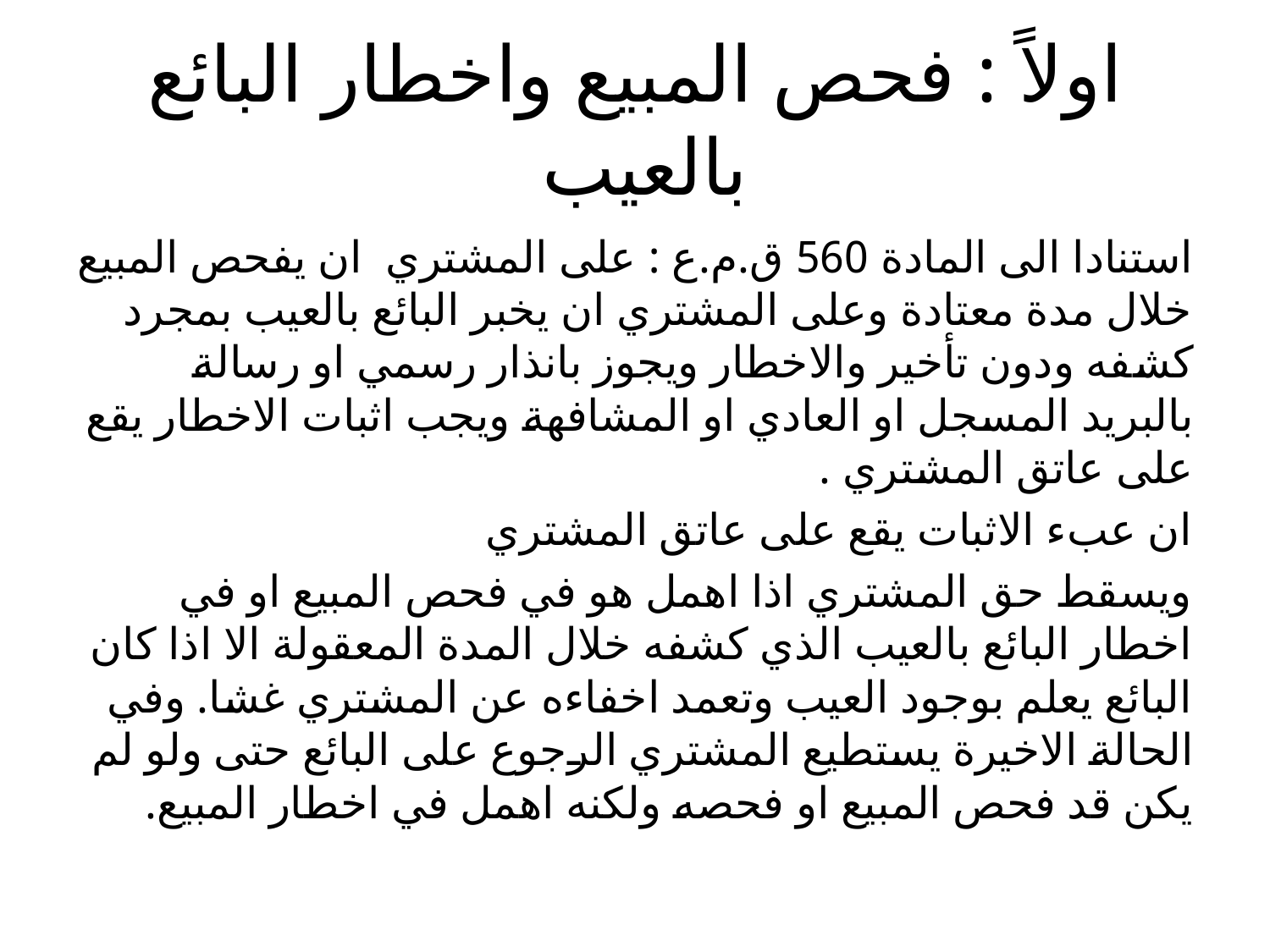

# اولاً : فحص المبيع واخطار البائع بالعيب
استنادا الى المادة 560 ق.م.ع : على المشتري  ان يفحص المبيع خلال مدة معتادة وعلى المشتري ان يخبر البائع بالعيب بمجرد كشفه ودون تأخير والاخطار ويجوز بانذار رسمي او رسالة بالبريد المسجل او العادي او المشافهة ويجب اثبات الاخطار يقع على عاتق المشتري .
ان عبء الاثبات يقع على عاتق المشتري
ويسقط حق المشتري اذا اهمل هو في فحص المبيع او في اخطار البائع بالعيب الذي كشفه خلال المدة المعقولة الا اذا كان البائع يعلم بوجود العيب وتعمد اخفاءه عن المشتري غشا. وفي الحالة الاخيرة يستطيع المشتري الرجوع على البائع حتى ولو لم يكن قد فحص المبيع او فحصه ولكنه اهمل في اخطار المبيع.